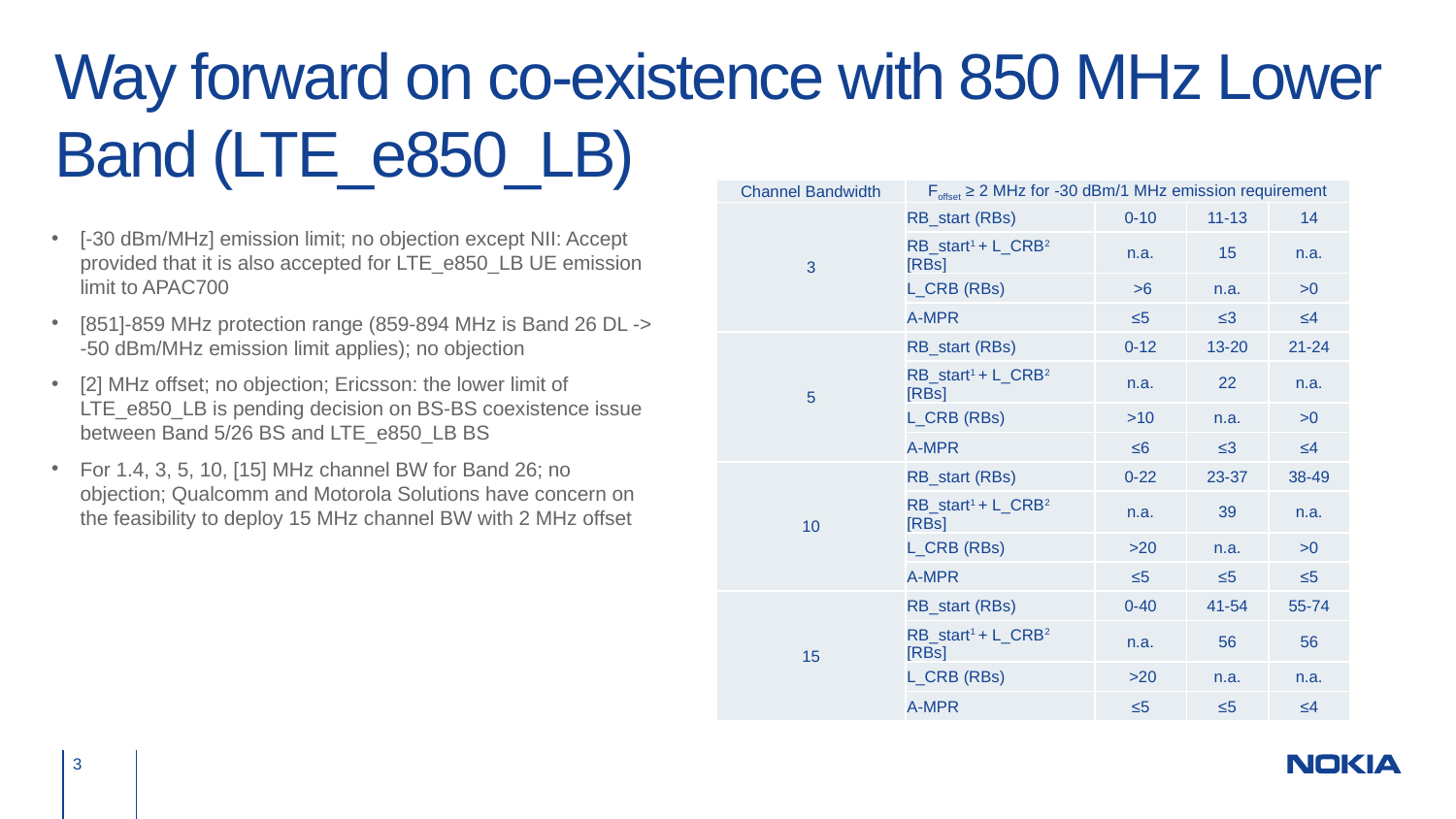

# Way forward on co-existence with 850 MHz Lower Band (LTE_e850_LB)
| Channel Bandwidth | Foffset ≥ 2 MHz for -30 dBm/1 MHz emission requirement |  |  |  |
| --- | --- | --- | --- | --- |
| 3 | RB\_start (RBs) | 0-10 | 11-13 | 14 |
|  | RB\_start1 + L\_CRB2 [RBs] | n.a. | 15 | n.a. |
|  | L\_CRB (RBs) | >6 | n.a. | >0 |
|  | A-MPR | ≤5 | ≤3 | ≤4 |
| 5 | RB\_start (RBs) | 0-12 | 13-20 | 21-24 |
|  | RB\_start1 + L\_CRB2 [RBs] | n.a. | 22 | n.a. |
|  | L\_CRB (RBs) | >10 | n.a. | >0 |
|  | A-MPR | ≤6 | ≤3 | ≤4 |
| 10 | RB\_start (RBs) | 0-22 | 23-37 | 38-49 |
|  | RB\_start1 + L\_CRB2 [RBs] | n.a. | 39 | n.a. |
|  | L\_CRB (RBs) | >20 | n.a. | >0 |
|  | A-MPR | ≤5 | ≤5 | ≤5 |
| 15 | RB\_start (RBs) | 0-40 | 41-54 | 55-74 |
|  | RB\_start1 + L\_CRB2 [RBs] | n.a. | 56 | 56 |
|  | L\_CRB (RBs) | >20 | n.a. | n.a. |
|  | A-MPR | ≤5 | ≤5 | ≤4 |
[-30 dBm/MHz] emission limit; no objection except NII: Accept provided that it is also accepted for LTE_e850_LB UE emission limit to APAC700
[851]-859 MHz protection range (859-894 MHz is Band 26 DL -> -50 dBm/MHz emission limit applies); no objection
[2] MHz offset; no objection; Ericsson: the lower limit of LTE_e850_LB is pending decision on BS-BS coexistence issue between Band 5/26 BS and LTE_e850_LB BS
For 1.4, 3, 5, 10, [15] MHz channel BW for Band 26; no objection; Qualcomm and Motorola Solutions have concern on the feasibility to deploy 15 MHz channel BW with 2 MHz offset
3